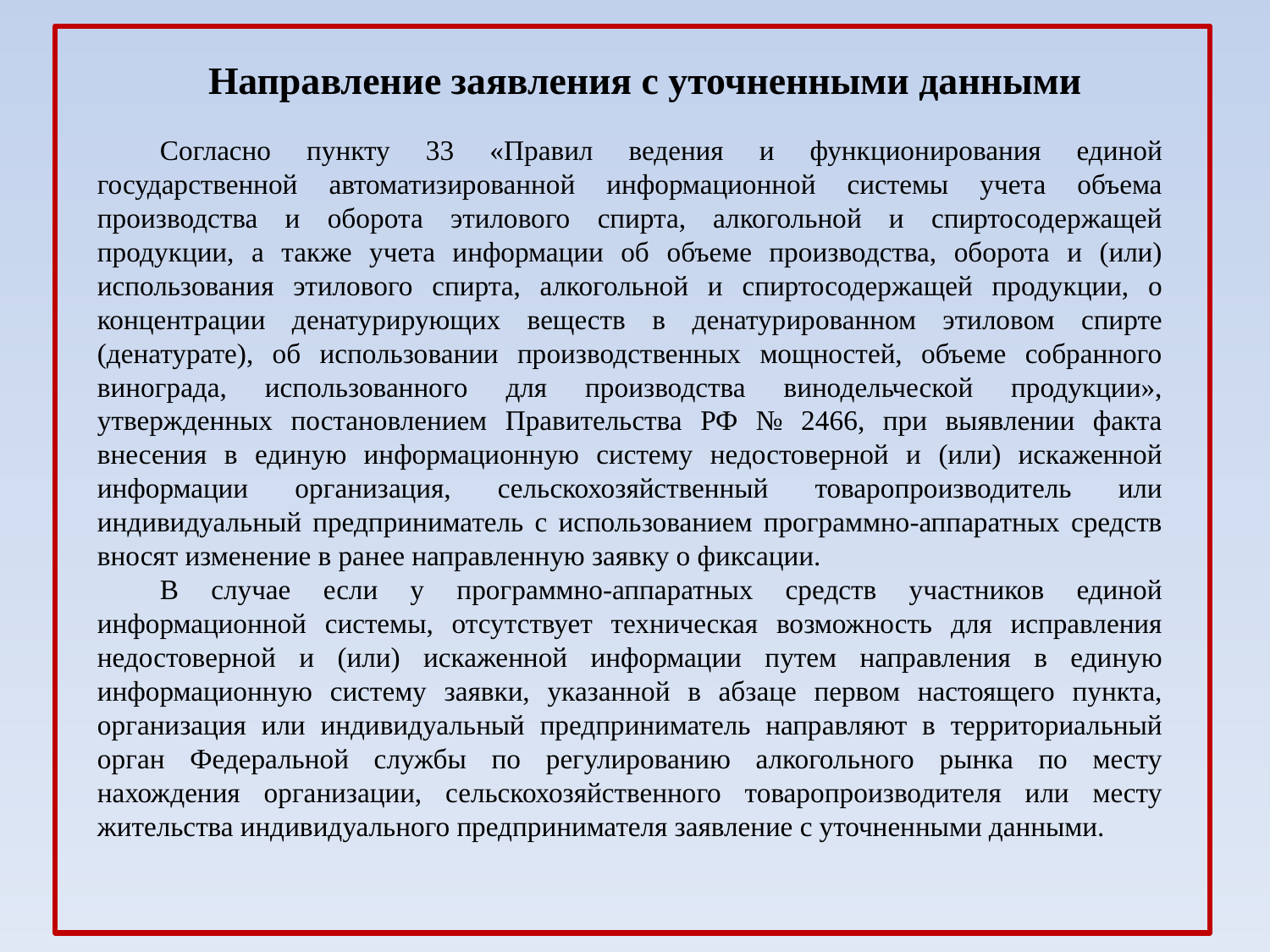

Направление заявления с уточненными данными

Согласно пункту 33 «Правил ведения и функционирования единой государственной автоматизированной информационной системы учета объема производства и оборота этилового спирта, алкогольной и спиртосодержащей продукции, а также учета информации об объеме производства, оборота и (или) использования этилового спирта, алкогольной и спиртосодержащей продукции, о концентрации денатурирующих веществ в денатурированном этиловом спирте (денатурате), об использовании производственных мощностей, объеме собранного винограда, использованного для производства винодельческой продукции», утвержденных постановлением Правительства РФ № 2466, при выявлении факта внесения в единую информационную систему недостоверной и (или) искаженной информации организация, сельскохозяйственный товаропроизводитель или индивидуальный предприниматель с использованием программно-аппаратных средств вносят изменение в ранее направленную заявку о фиксации.
В случае если у программно-аппаратных средств участников единой информационной системы, отсутствует техническая возможность для исправления недостоверной и (или) искаженной информации путем направления в единую информационную систему заявки, указанной в абзаце первом настоящего пункта, организация или индивидуальный предприниматель направляют в территориальный орган Федеральной службы по регулированию алкогольного рынка по месту нахождения организации, сельскохозяйственного товаропроизводителя или месту жительства индивидуального предпринимателя заявление с уточненными данными.